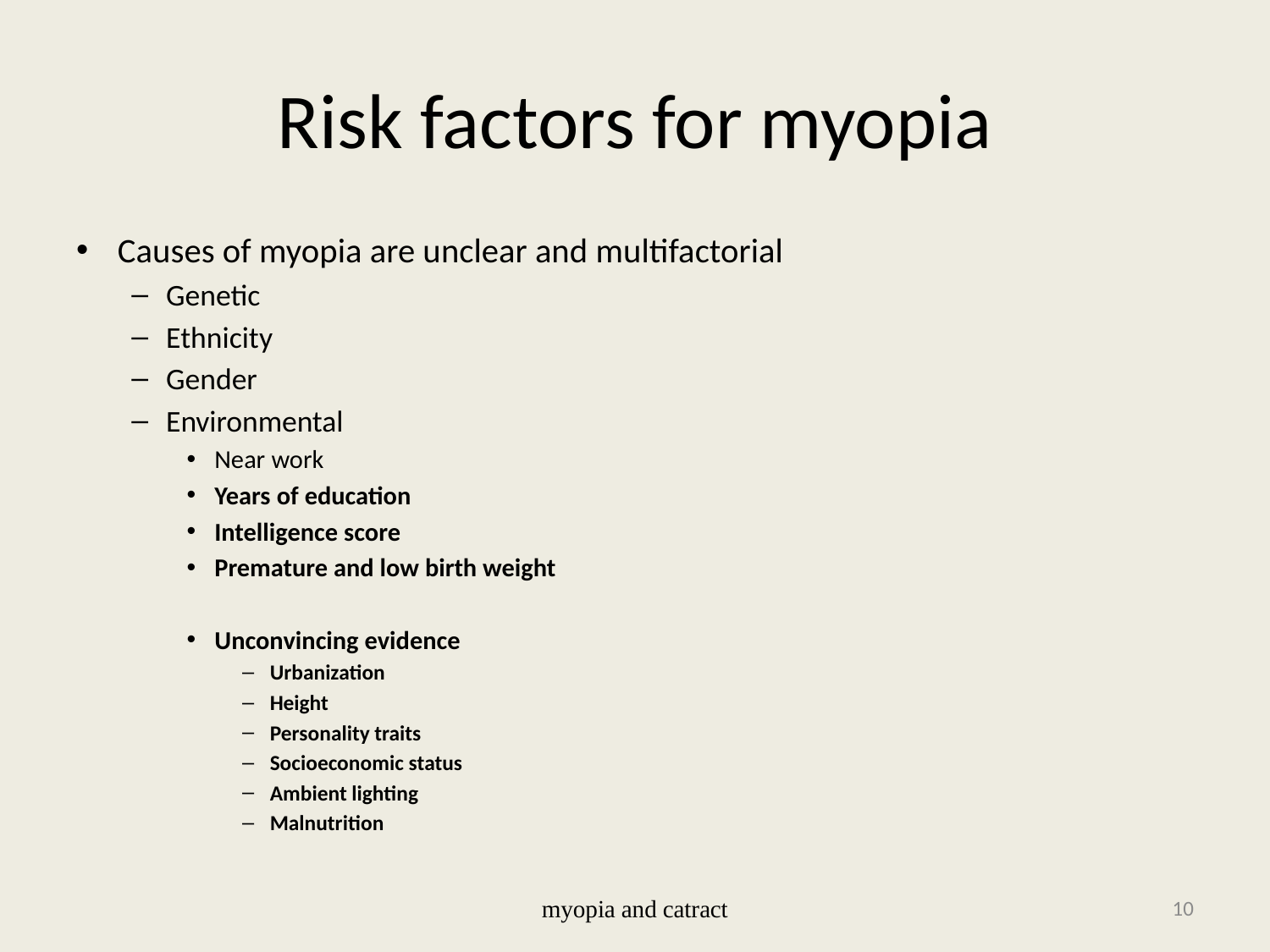

# Risk factors for myopia
Causes of myopia are unclear and multifactorial
Genetic
Ethnicity
Gender
Environmental
Near work
Years of education
Intelligence score
Premature and low birth weight

Unconvincing evidence
Urbanization
Height
Personality traits
Socioeconomic status
Ambient lighting
Malnutrition

myopia and catract
10